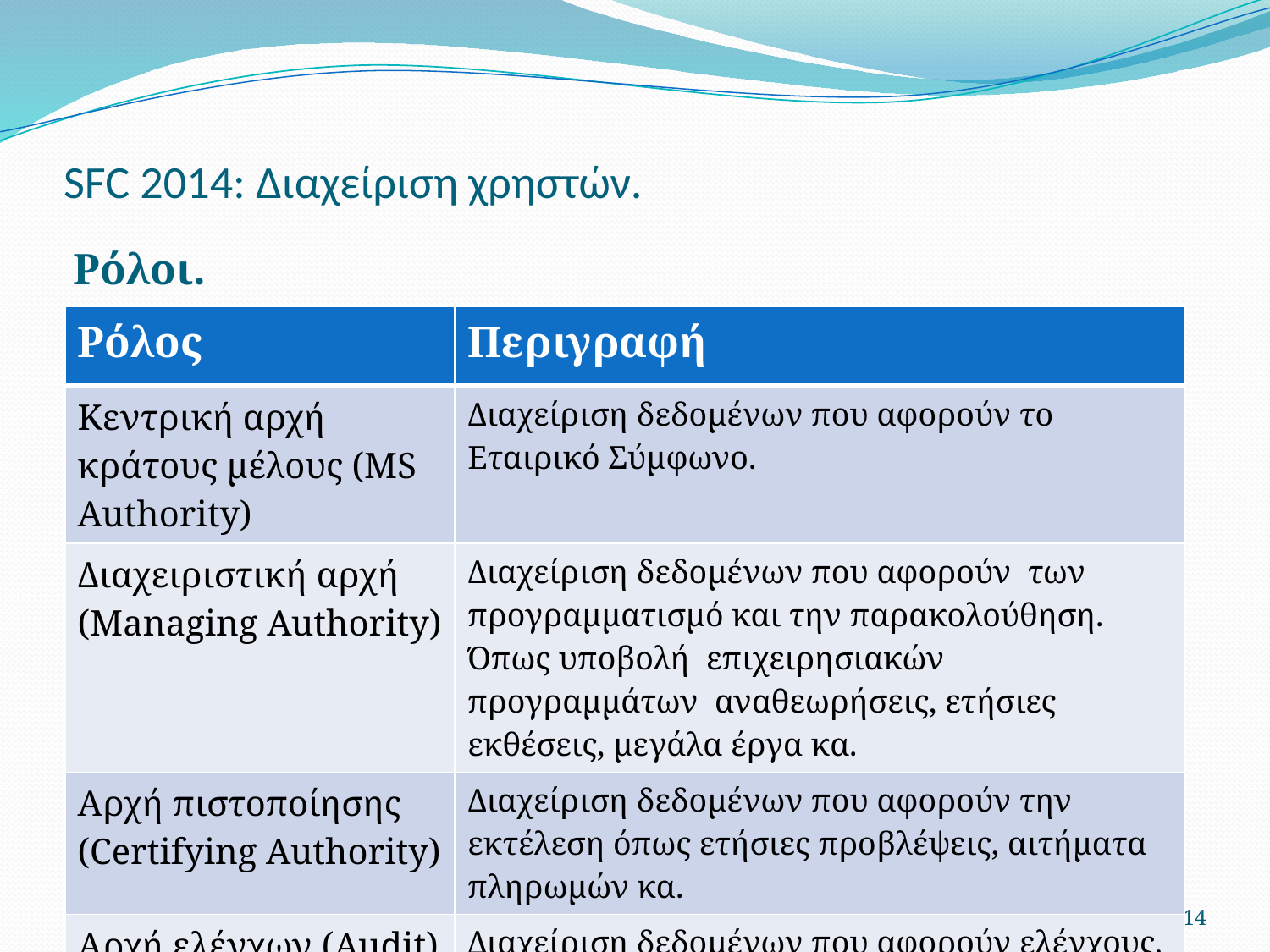

# SFC 2014: Διαχείριση χρηστών.
Ρόλοι.
| Ρόλος | Περιγραφή |
| --- | --- |
| Κεντρική αρχή κράτους μέλους (MS Authority) | Διαχείριση δεδομένων που αφορούν το Εταιρικό Σύμφωνο. |
| Διαχειριστική αρχή (Managing Authority) | Διαχείριση δεδομένων που αφορούν των προγραμματισμό και την παρακολούθηση. Όπως υποβολή επιχειρησιακών προγραμμάτων αναθεωρήσεις, ετήσιες εκθέσεις, μεγάλα έργα κα. |
| Αρχή πιστοποίησης (Certifying Authority) | Διαχείριση δεδομένων που αφορούν την εκτέλεση όπως ετήσιες προβλέψεις, αιτήματα πληρωμών κα. |
| Αρχή ελέγχων (Audit) | Διαχείριση δεδομένων που αφορούν ελέγχους. |
12/6/2014
14